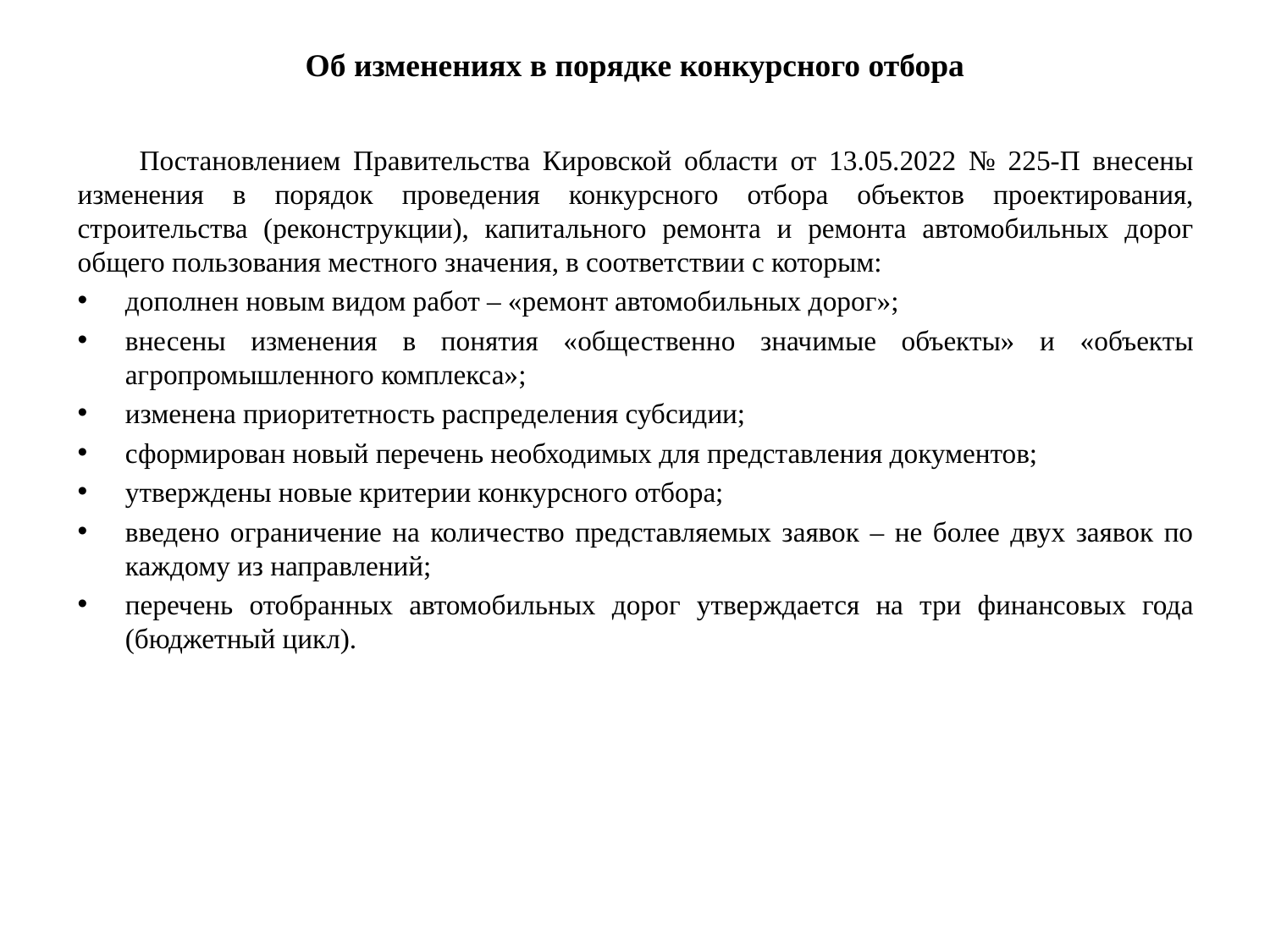

# Об изменениях в порядке конкурсного отбора
Постановлением Правительства Кировской области от 13.05.2022 № 225-П внесены изменения в порядок проведения конкурсного отбора объектов проектирования, строительства (реконструкции), капитального ремонта и ремонта автомобильных дорог общего пользования местного значения, в соответствии с которым:
дополнен новым видом работ – «ремонт автомобильных дорог»;
внесены изменения в понятия «общественно значимые объекты» и «объекты агропромышленного комплекса»;
изменена приоритетность распределения субсидии;
сформирован новый перечень необходимых для представления документов;
утверждены новые критерии конкурсного отбора;
введено ограничение на количество представляемых заявок – не более двух заявок по каждому из направлений;
перечень отобранных автомобильных дорог утверждается на три финансовых года (бюджетный цикл).